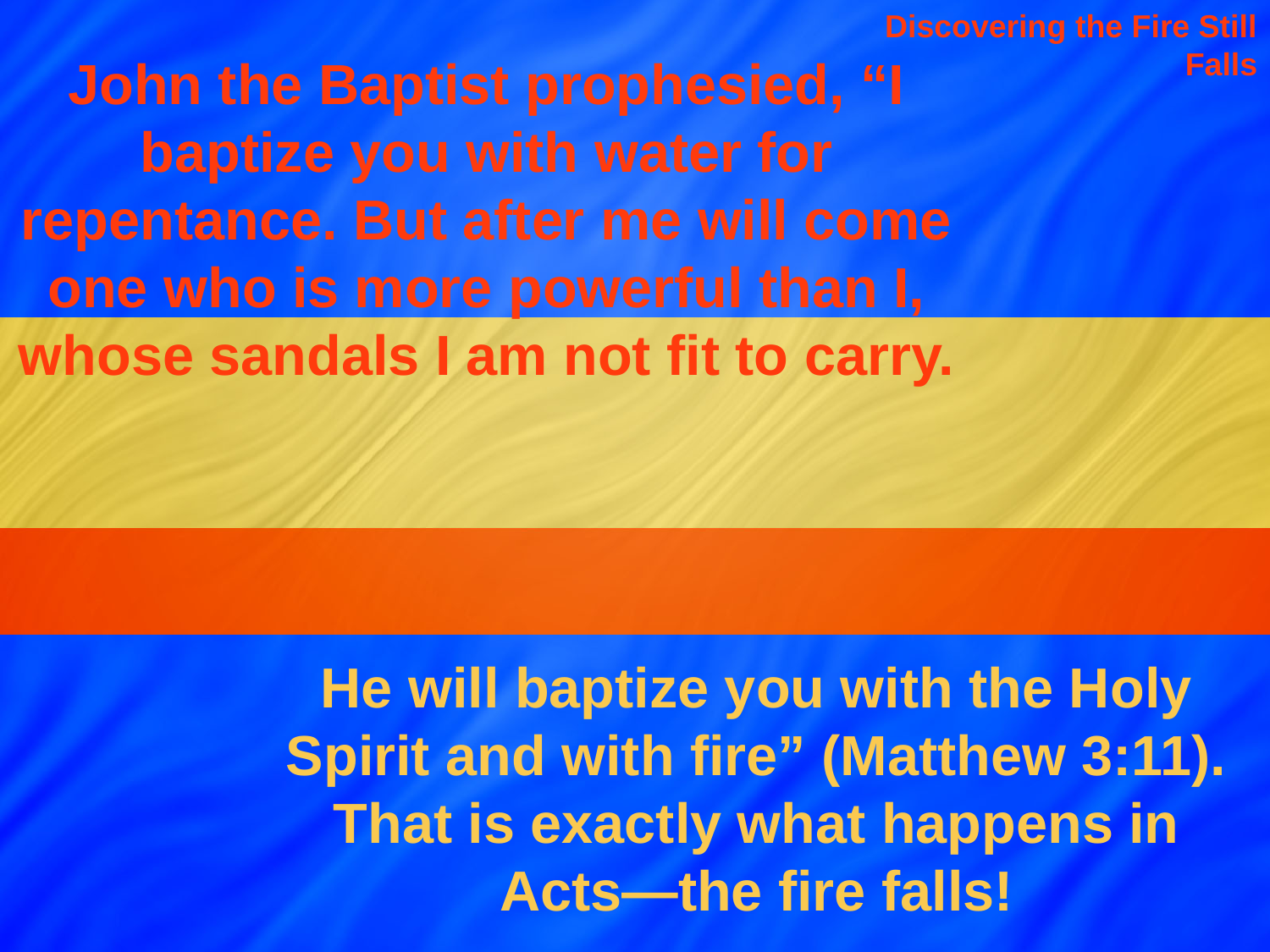

Discovering the Fire Still Falls
John the Baptist prophesied, “I baptize you with water for repentance. But after me will come one who is more powerful than I, whose sandals I am not fit to carry.
He will baptize you with the Holy Spirit and with fire” (Matthew 3:11). That is exactly what happens in Acts—the fire falls!